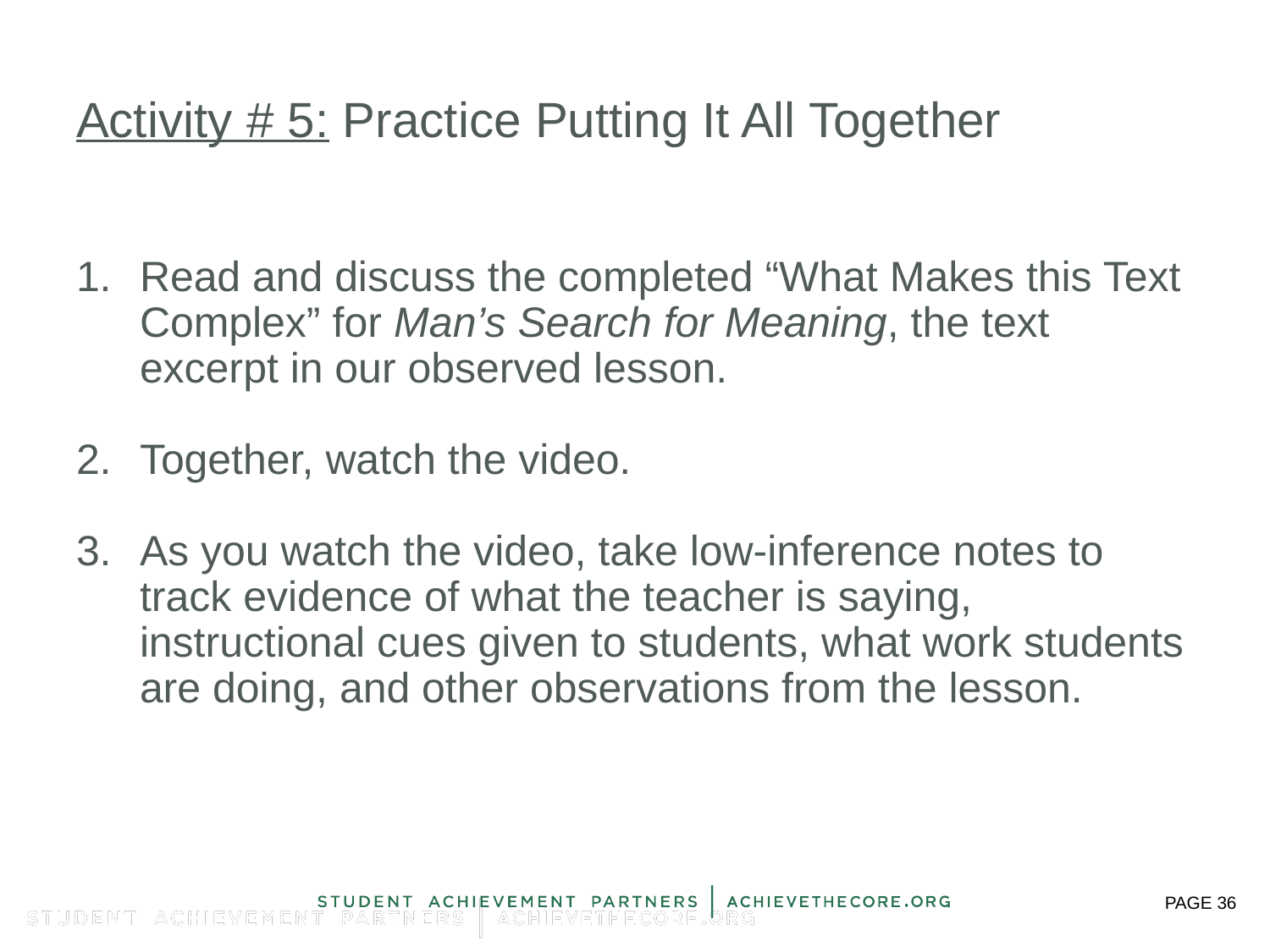

# Activity # 5: Practice Putting It All Together
Read and discuss the completed “What Makes this Text Complex” for Man’s Search for Meaning, the text excerpt in our observed lesson.

Together, watch the video.

As you watch the video, take low-inference notes to track evidence of what the teacher is saying, instructional cues given to students, what work students are doing, and other observations from the lesson.